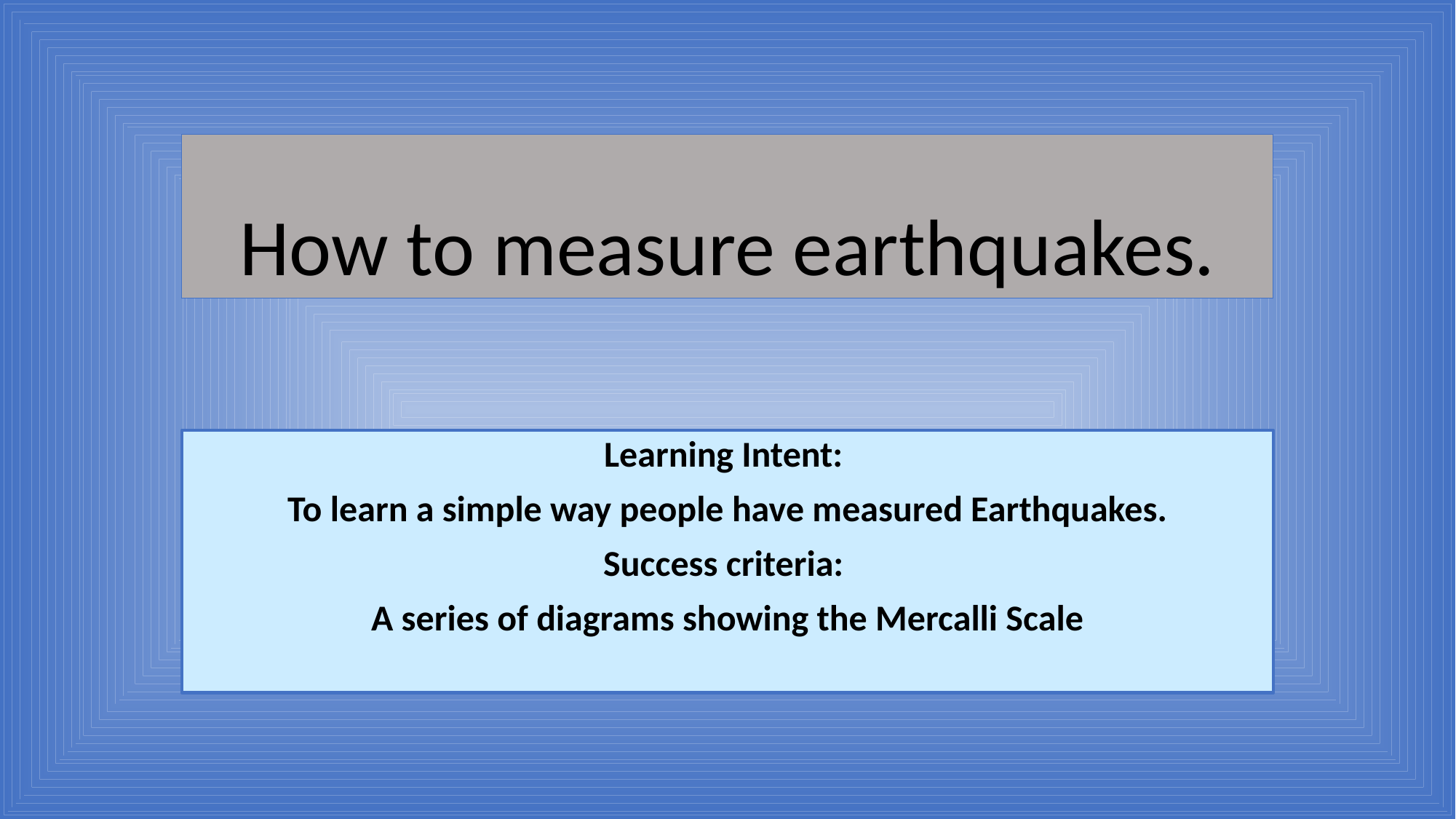

# How to measure earthquakes.
Learning Intent:
To learn a simple way people have measured Earthquakes.
Success criteria:
A series of diagrams showing the Mercalli Scale